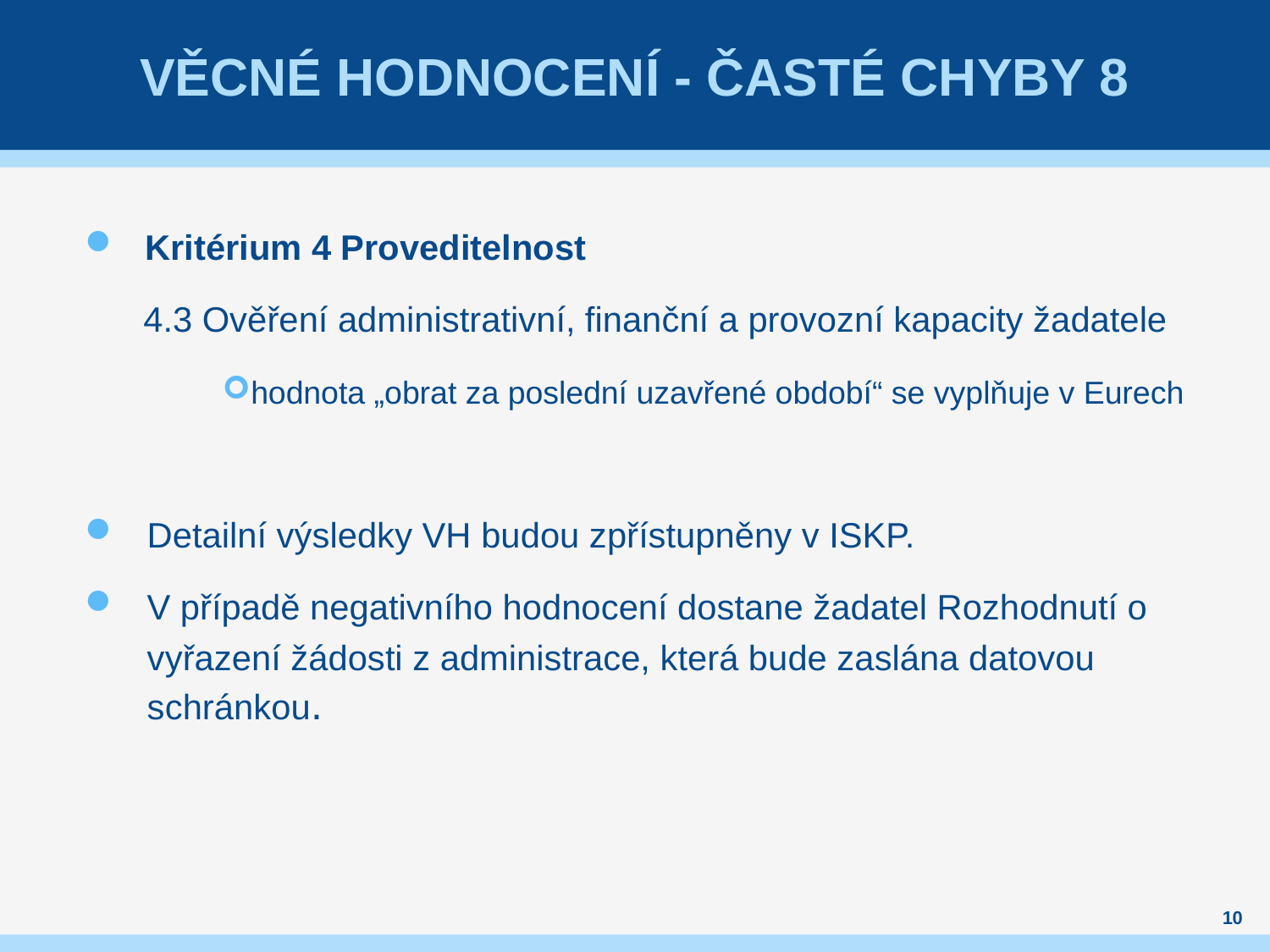

# Věcné hodnocení - časté chyby 8
Kritérium 4 Proveditelnost
      4.3 Ověření administrativní, finanční a provozní kapacity žadatele
hodnota „obrat za poslední uzavřené období“ se vyplňuje v Eurech

Detailní výsledky VH budou zpřístupněny v ISKP.
V případě negativního hodnocení dostane žadatel Rozhodnutí o vyřazení žádosti z administrace, která bude zaslána datovou schránkou.
10